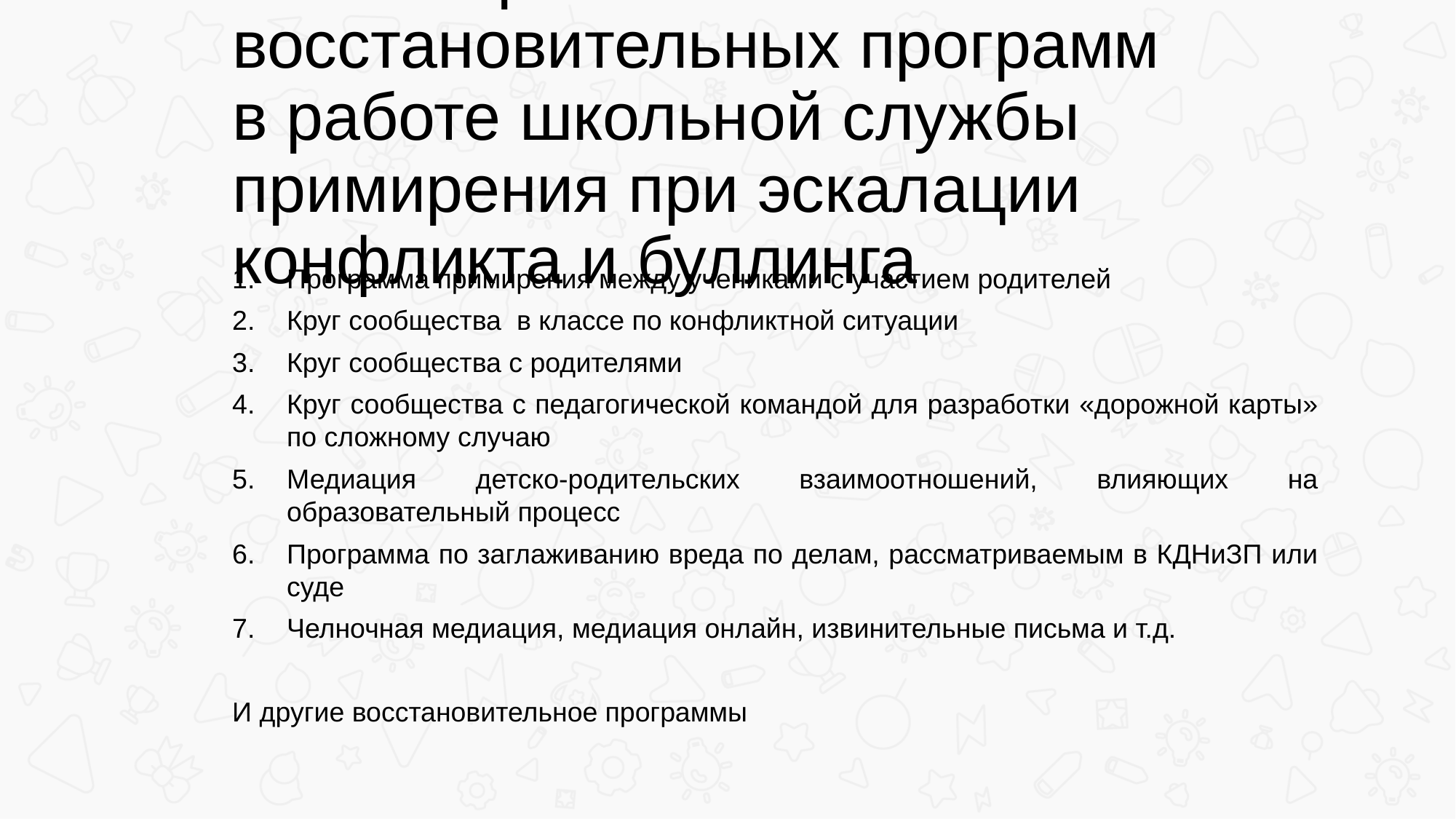

# Многообразие восстановительных программ в работе школьной службы примирения при эскалации конфликта и буллинга
Программа примирения между учениками с участием родителей
Круг сообщества  в классе по конфликтной ситуации
Круг сообщества с родителями
Круг сообщества с педагогической командой для разработки «дорожной карты» по сложному случаю
Медиация детско-родительских взаимоотношений, влияющих на образовательный процесс
Программа по заглаживанию вреда по делам, рассматриваемым в КДНиЗП или суде
Челночная медиация, медиация онлайн, извинительные письма и т.д.

И другие восстановительное программы